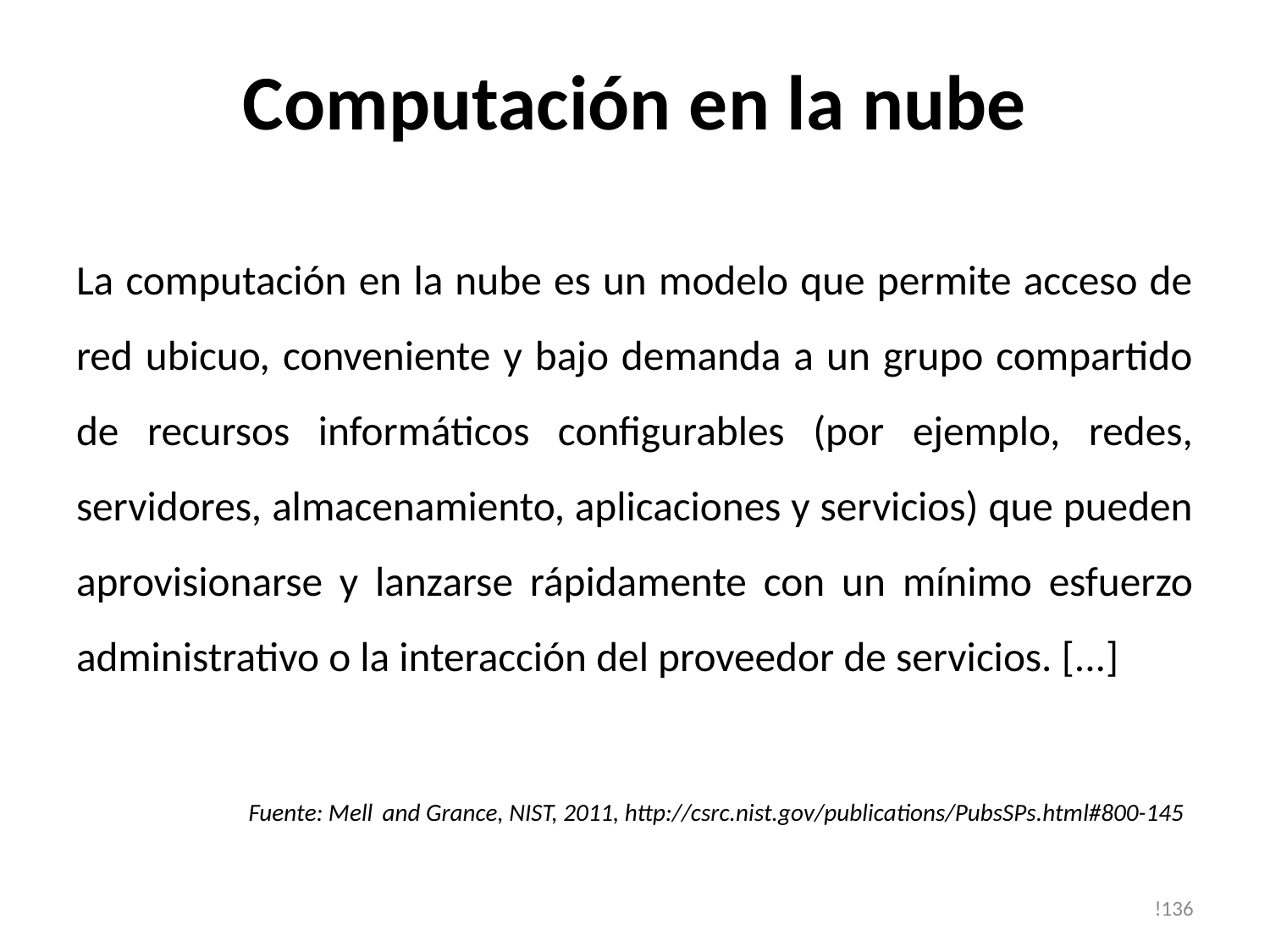

# Computación en la nube
La computación en la nube es un modelo que permite acceso de red ubicuo, conveniente y bajo demanda a un grupo compartido de recursos informáticos configurables (por ejemplo, redes, servidores, almacenamiento, aplicaciones y servicios) que pueden aprovisionarse y lanzarse rápidamente con un mínimo esfuerzo administrativo o la interacción del proveedor de servicios. [...]

Fuente: Mell and Grance, NIST, 2011, http://csrc.nist.gov/publications/PubsSPs.html#800-145
!136